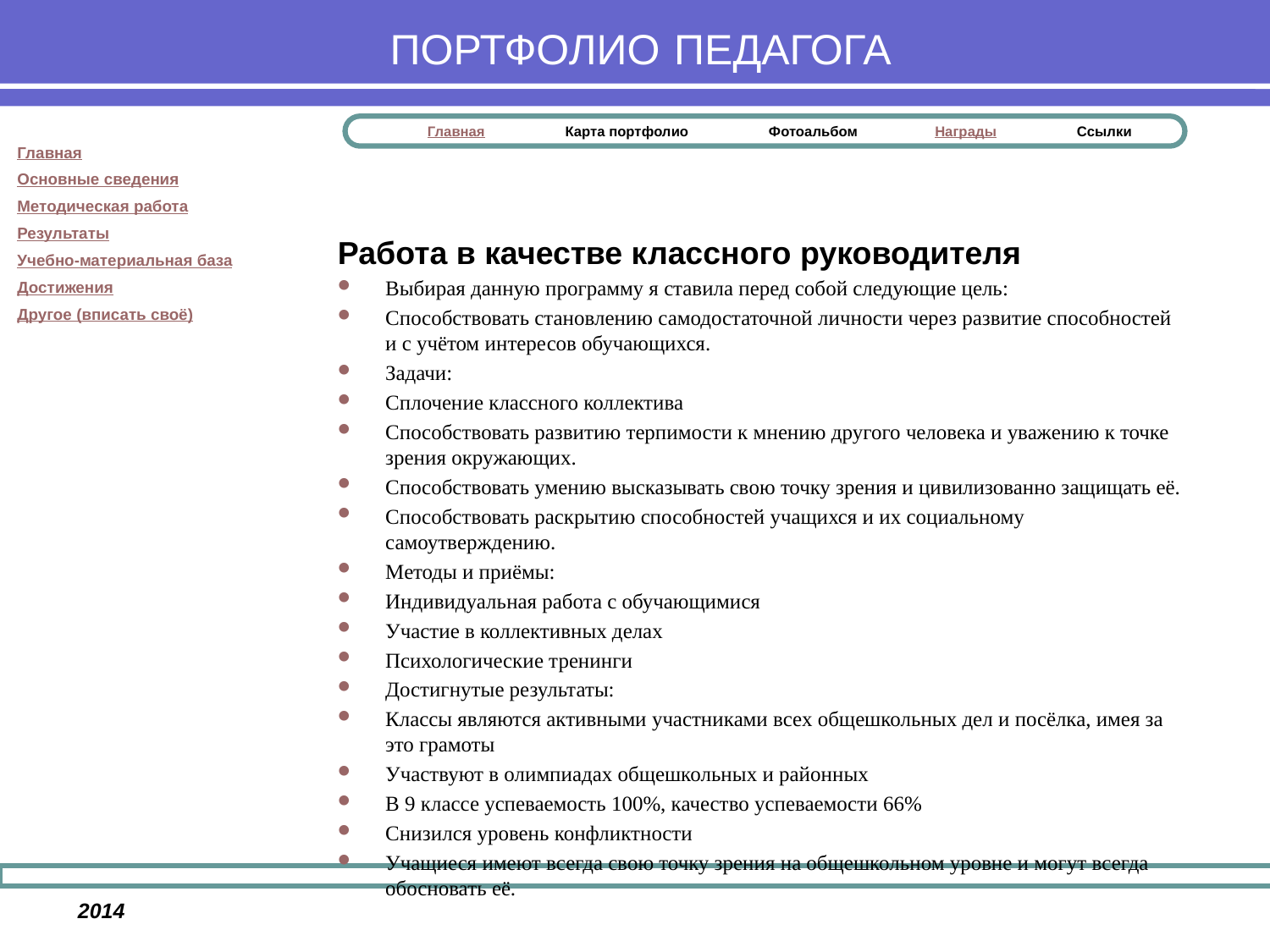

# ПОРТФОЛИО ПЕДАГОГА
Работа в качестве классного руководителя
Выбирая данную программу я ставила перед собой следующие цель:
Способствовать становлению самодостаточной личности через развитие способностей и с учётом интересов обучающихся.
Задачи:
Сплочение классного коллектива
Способствовать развитию терпимости к мнению другого человека и уважению к точке зрения окружающих.
Способствовать умению высказывать свою точку зрения и цивилизованно защищать её.
Способствовать раскрытию способностей учащихся и их социальному самоутверждению.
Методы и приёмы:
Индивидуальная работа с обучающимися
Участие в коллективных делах
Психологические тренинги
Достигнутые результаты:
Классы являются активными участниками всех общешкольных дел и посёлка, имея за это грамоты
Участвуют в олимпиадах общешкольных и районных
В 9 классе успеваемость 100%, качество успеваемости 66%
Снизился уровень конфликтности
Учащиеся имеют всегда свою точку зрения на общешкольном уровне и могут всегда обосновать её.

2014